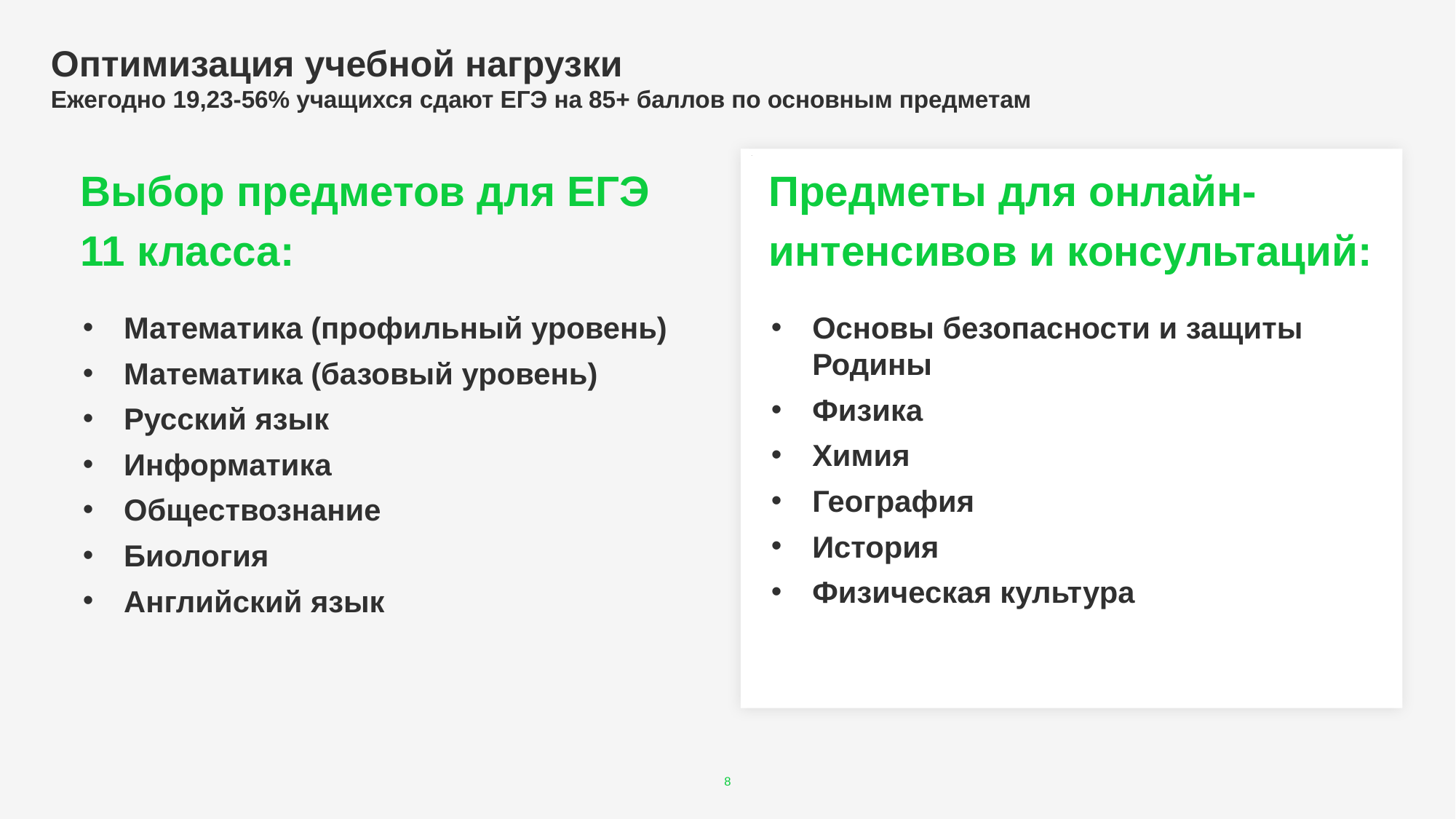

# Оптимизация учебной нагрузки Ежегодно 19,23-56% учащихся сдают ЕГЭ на 85+ баллов по основным предметам

ОБЖ
Выбор предметов для ЕГЭ
11 класса:

Предметы для онлайн-
интенсивов и консультаций:

Основы безопасности и защиты Родины
Физика
Химия
География
История
Физическая культура

Математика (профильный уровень)
Математика (базовый уровень)
Русский язык
Информатика
Обществознание
Биология
Английский язык
8